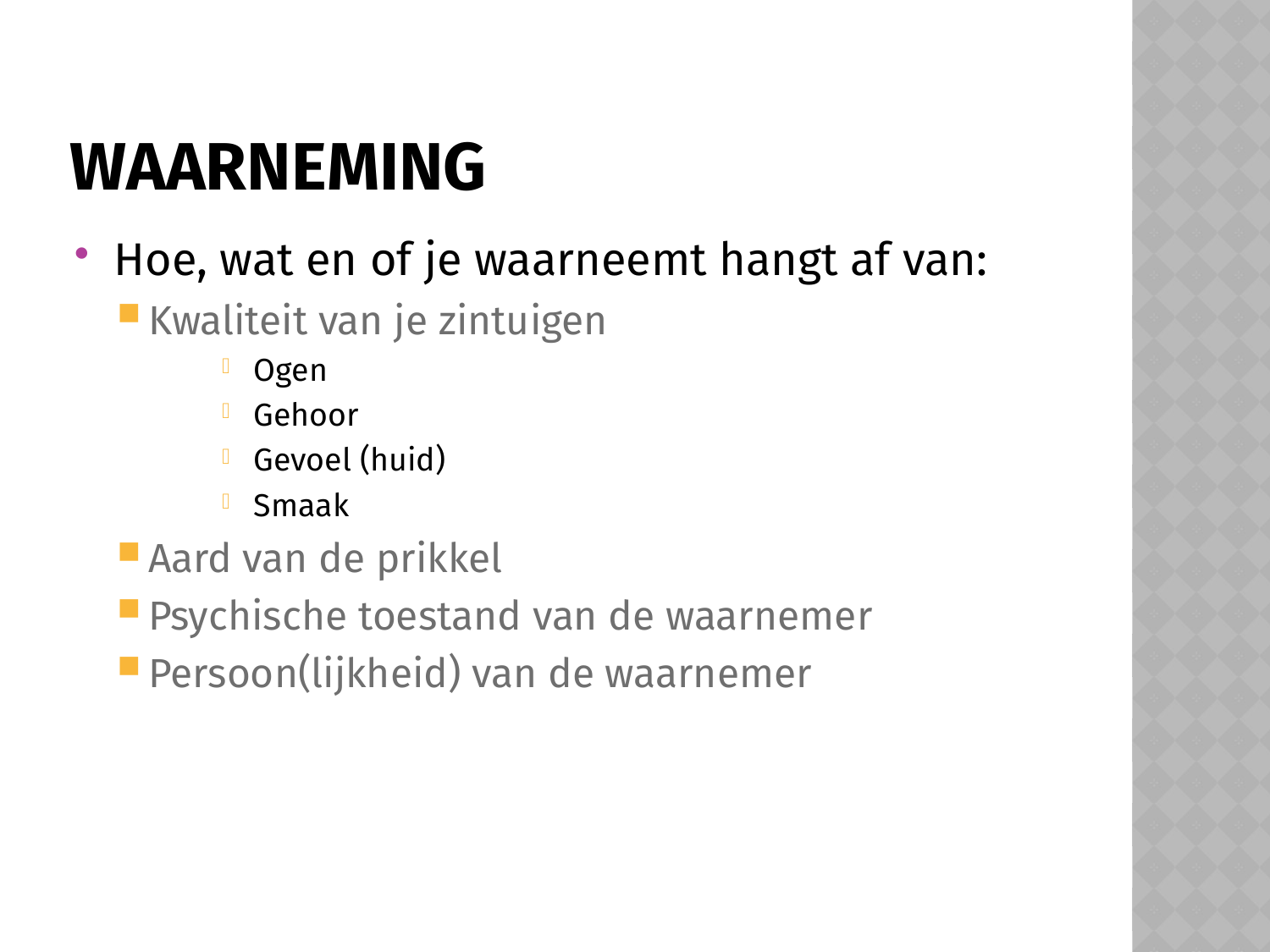

# Waarneming
Hoe, wat en of je waarneemt hangt af van:
Kwaliteit van je zintuigen
Ogen
Gehoor
Gevoel (huid)
Smaak
Aard van de prikkel
Psychische toestand van de waarnemer
Persoon(lijkheid) van de waarnemer